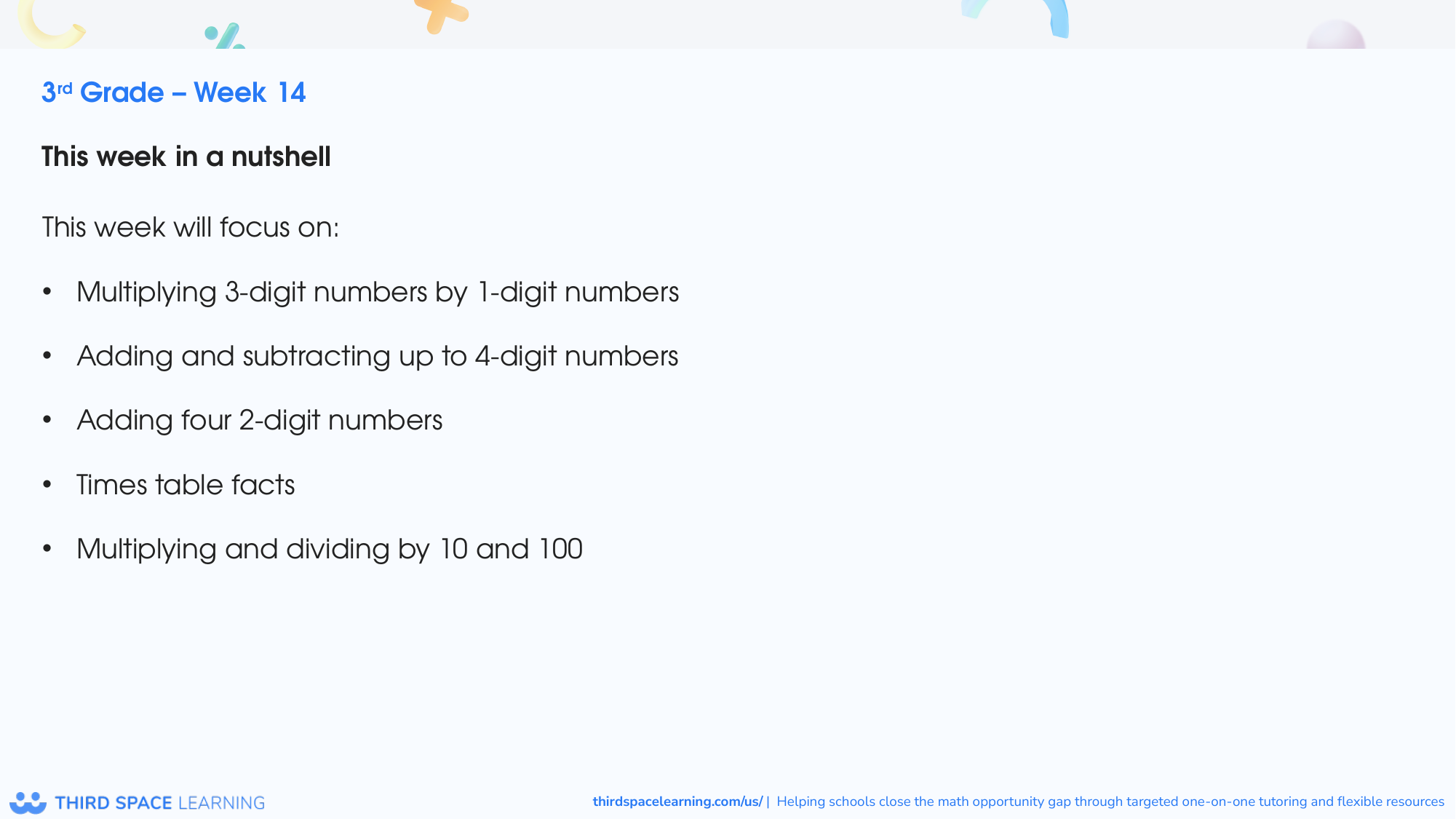

3rd Grade – Week 14
This week in a nutshell
This week will focus on:
Multiplying 3-digit numbers by 1-digit numbers
Adding and subtracting up to 4-digit numbers
Adding four 2-digit numbers
Times table facts
Multiplying and dividing by 10 and 100